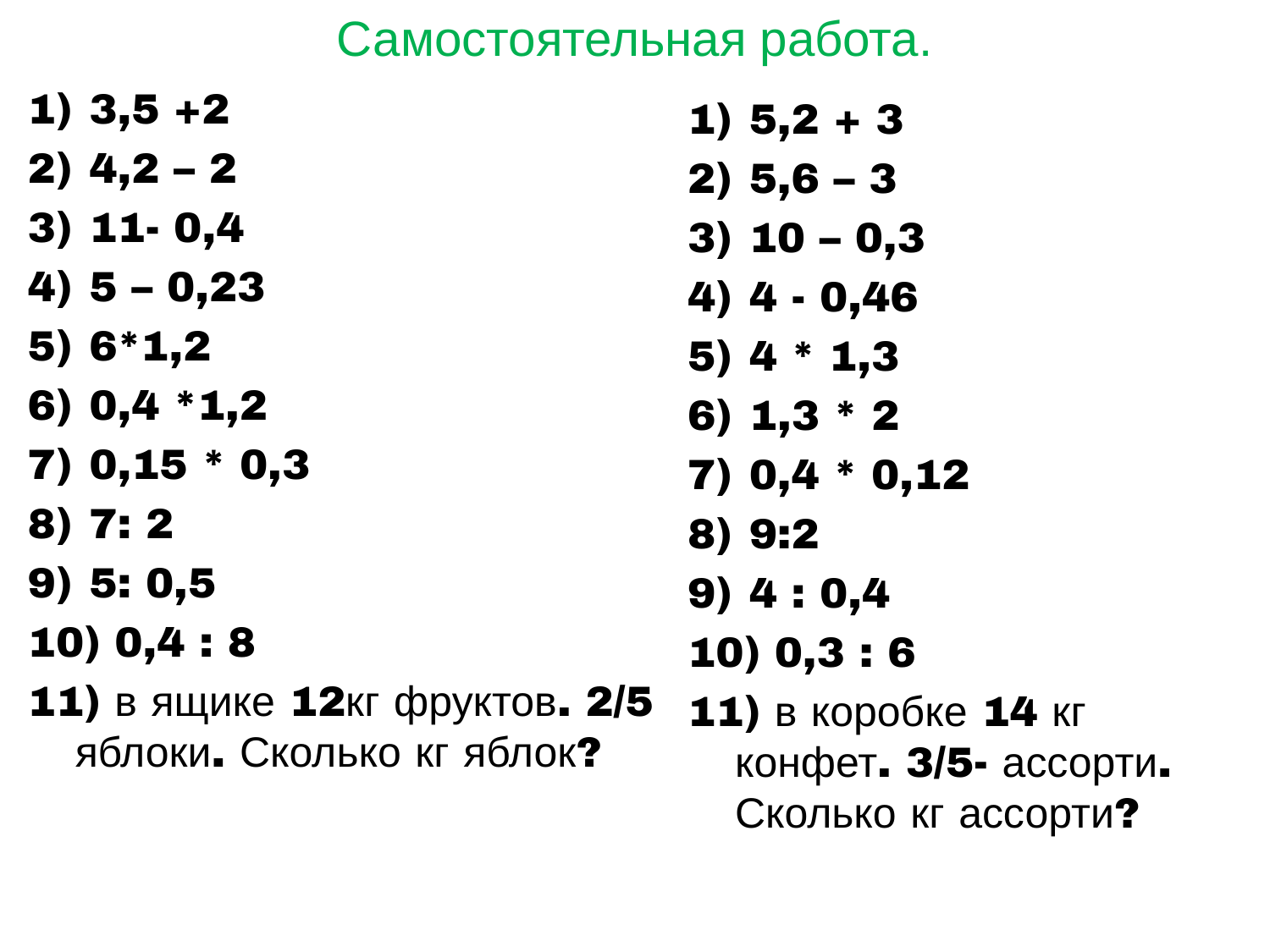

3,5 +2
 4,2 – 2
 11- 0,4
 5 – 0,23
 6*1,2
 0,4 *1,2
 0,15 * 0,3
 7: 2
 5: 0,5
 0,4 : 8
 в ящике 12кг фруктов. 2/5 яблоки. Сколько кг яблок?
Самостоятельная работа.

 5,2 + 3
 5,6 – 3
 10 – 0,3
 4 - 0,46
 4 * 1,3
 1,3 * 2
 0,4 * 0,12
 9:2
 4 : 0,4
 0,3 : 6
 в коробке 14 кг конфет. 3/5- ассорти. Сколько кг ассорти?